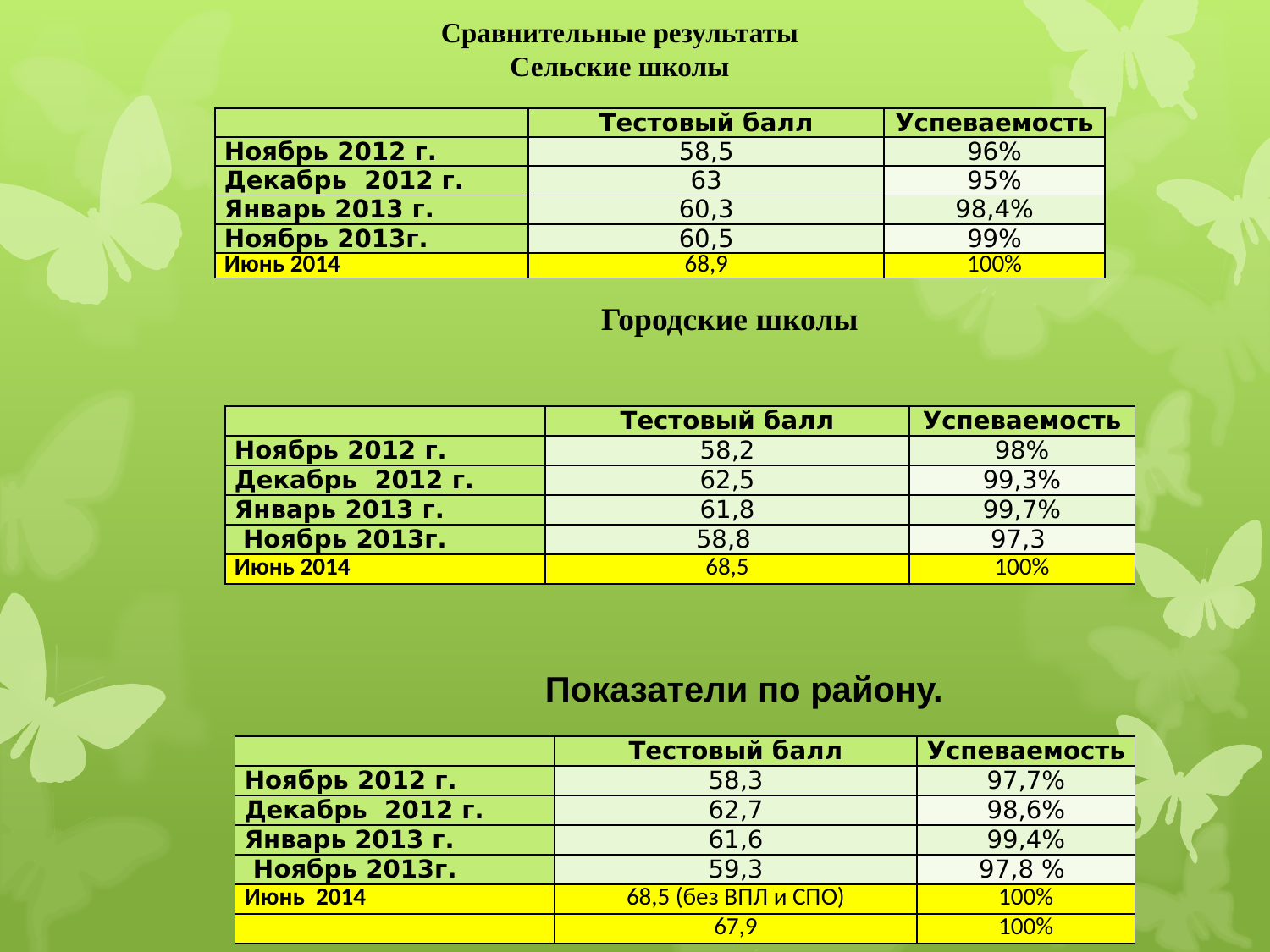

Сравнительные результаты
Сельские школы
|  | Тестовый балл | Успеваемость |
| --- | --- | --- |
| Ноябрь 2012 г. | 58,5 | 96% |
| Декабрь 2012 г. | 63 | 95% |
| Январь 2013 г. | 60,3 | 98,4% |
| Ноябрь 2013г. | 60,5 | 99% |
| Июнь 2014 | 68,9 | 100% |
Городские школы
|  | Тестовый балл | Успеваемость |
| --- | --- | --- |
| Ноябрь 2012 г. | 58,2 | 98% |
| Декабрь 2012 г. | 62,5 | 99,3% |
| Январь 2013 г. | 61,8 | 99,7% |
| Ноябрь 2013г. | 58,8 | 97,3 |
| Июнь 2014 | 68,5 | 100% |
Показатели по району.
|  | Тестовый балл | Успеваемость |
| --- | --- | --- |
| Ноябрь 2012 г. | 58,3 | 97,7% |
| Декабрь 2012 г. | 62,7 | 98,6% |
| Январь 2013 г. | 61,6 | 99,4% |
| Ноябрь 2013г. | 59,3 | 97,8 % |
| Июнь 2014 | 68,5 (без ВПЛ и СПО) | 100% |
|  | 67,9 | 100% |